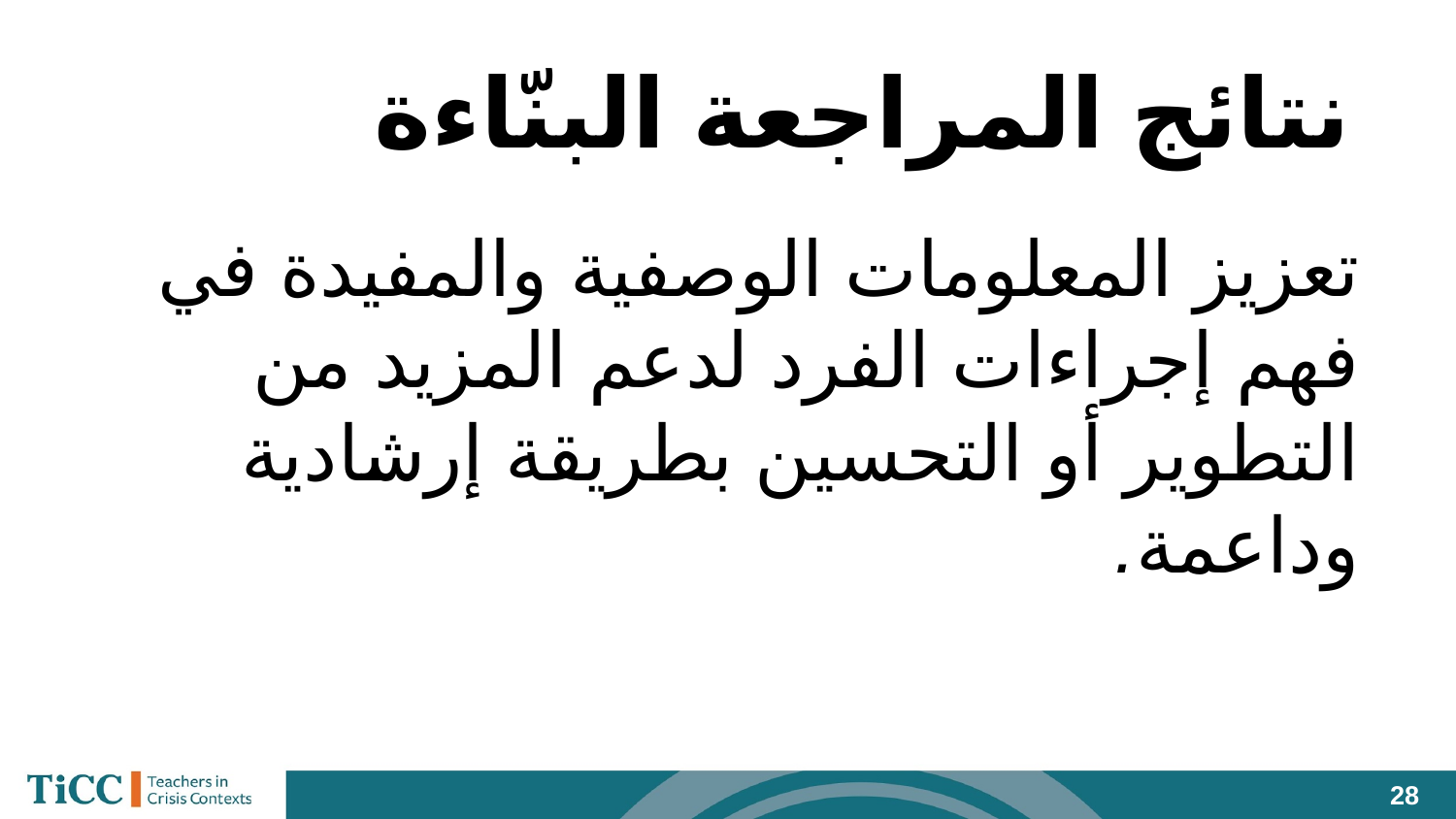

# نتائج المراجعة البنّاءة
تعزيز المعلومات الوصفية والمفيدة في فهم إجراءات الفرد لدعم المزيد من التطوير أو التحسين بطريقة إرشادية وداعمة.
28